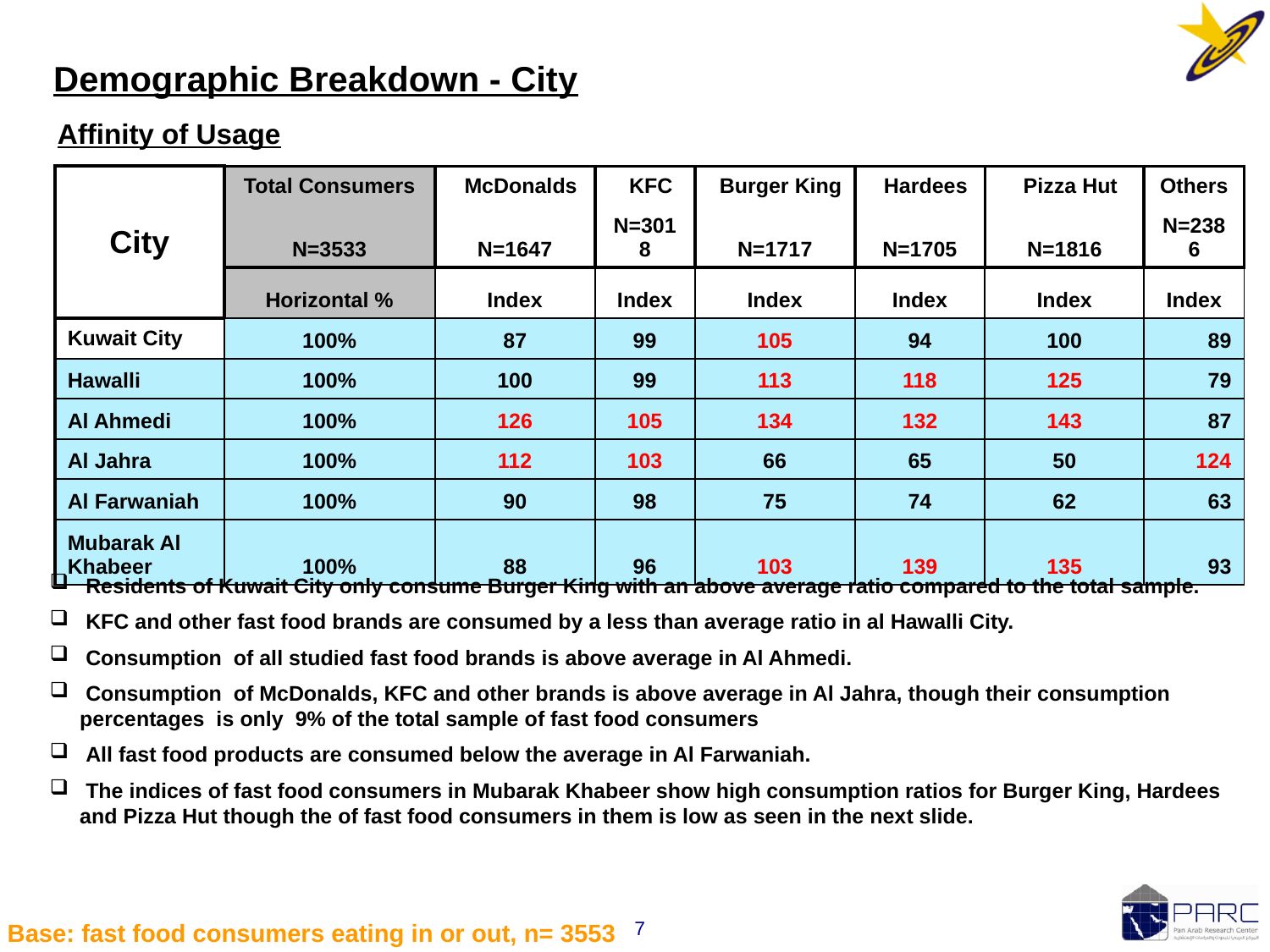

Demographic Breakdown - City
Affinity of Usage
| City | Total Consumers | McDonalds | KFC | Burger King | Hardees | Pizza Hut | Others |
| --- | --- | --- | --- | --- | --- | --- | --- |
|  | N=3533 | N=1647 | N=3018 | N=1717 | N=1705 | N=1816 | N=2386 |
|  | Horizontal % | Index | Index | Index | Index | Index | Index |
| Kuwait City | 100% | 87 | 99 | 105 | 94 | 100 | 89 |
| Hawalli | 100% | 100 | 99 | 113 | 118 | 125 | 79 |
| Al Ahmedi | 100% | 126 | 105 | 134 | 132 | 143 | 87 |
| Al Jahra | 100% | 112 | 103 | 66 | 65 | 50 | 124 |
| Al Farwaniah | 100% | 90 | 98 | 75 | 74 | 62 | 63 |
| Mubarak Al Khabeer | 100% | 88 | 96 | 103 | 139 | 135 | 93 |
 Residents of Kuwait City only consume Burger King with an above average ratio compared to the total sample.
 KFC and other fast food brands are consumed by a less than average ratio in al Hawalli City.
 Consumption  of all studied fast food brands is above average in Al Ahmedi.
 Consumption  of McDonalds, KFC and other brands is above average in Al Jahra, though their consumption percentages  is only  9% of the total sample of fast food consumers
 All fast food products are consumed below the average in Al Farwaniah.
 The indices of fast food consumers in Mubarak Khabeer show high consumption ratios for Burger King, Hardees and Pizza Hut though the of fast food consumers in them is low as seen in the next slide.
7
Base: fast food consumers eating in or out, n= 3553